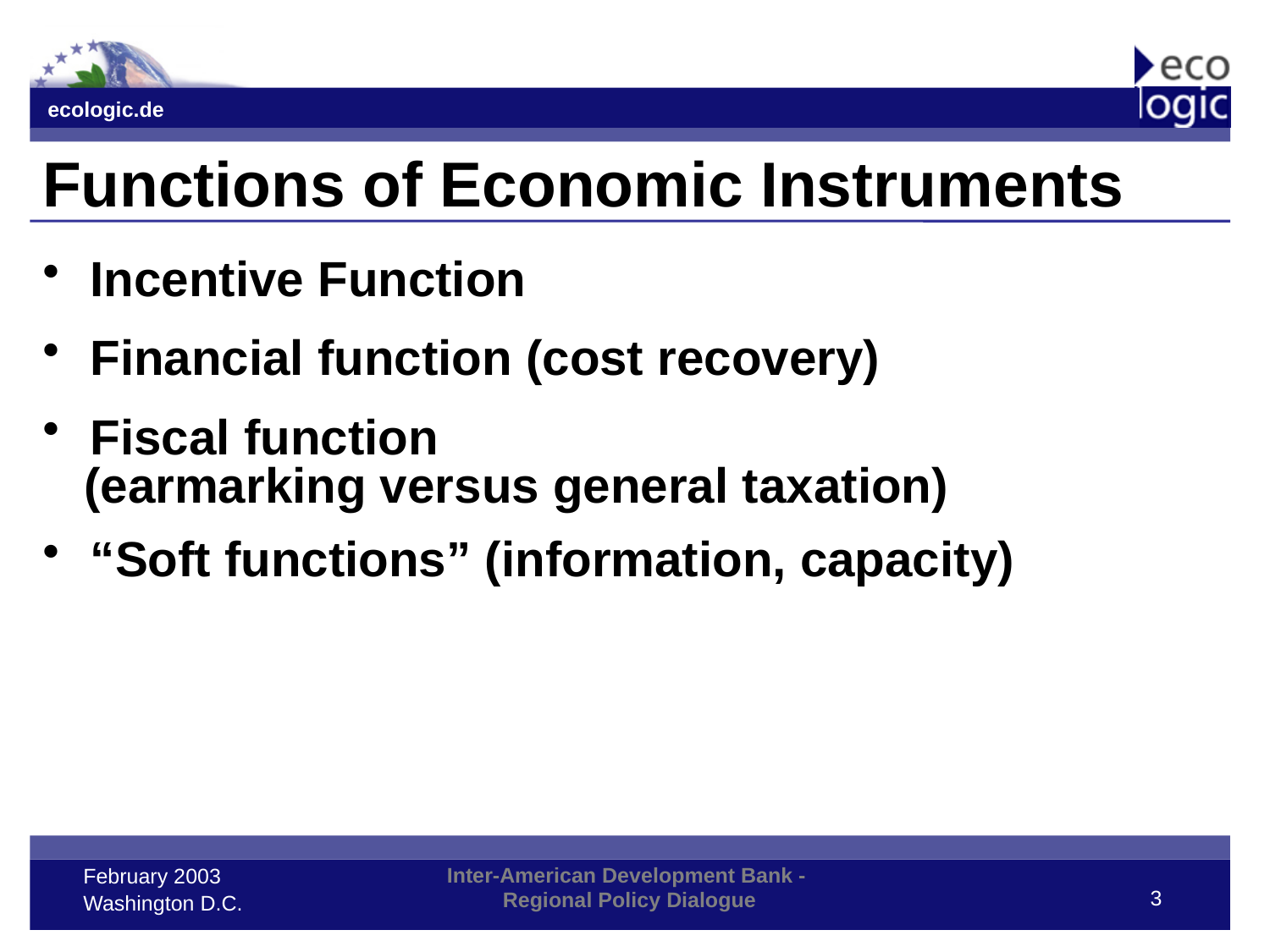

# Functions of Economic Instruments
Incentive Function
Financial function (cost recovery)
Fiscal function
   (earmarking versus general taxation)
“Soft functions” (information, capacity)

3